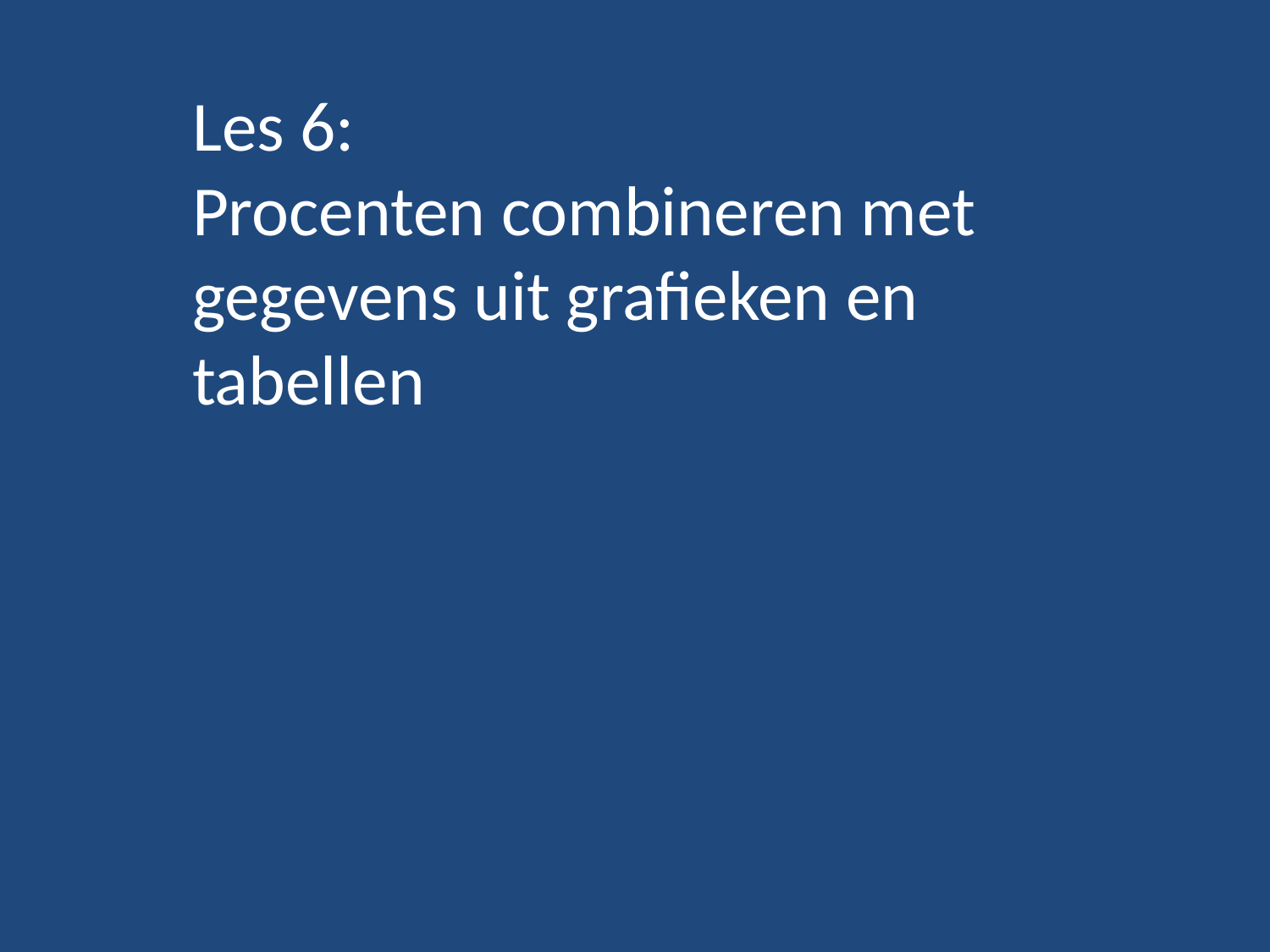

Les 6:
Procenten combineren met gegevens uit grafieken en tabellen